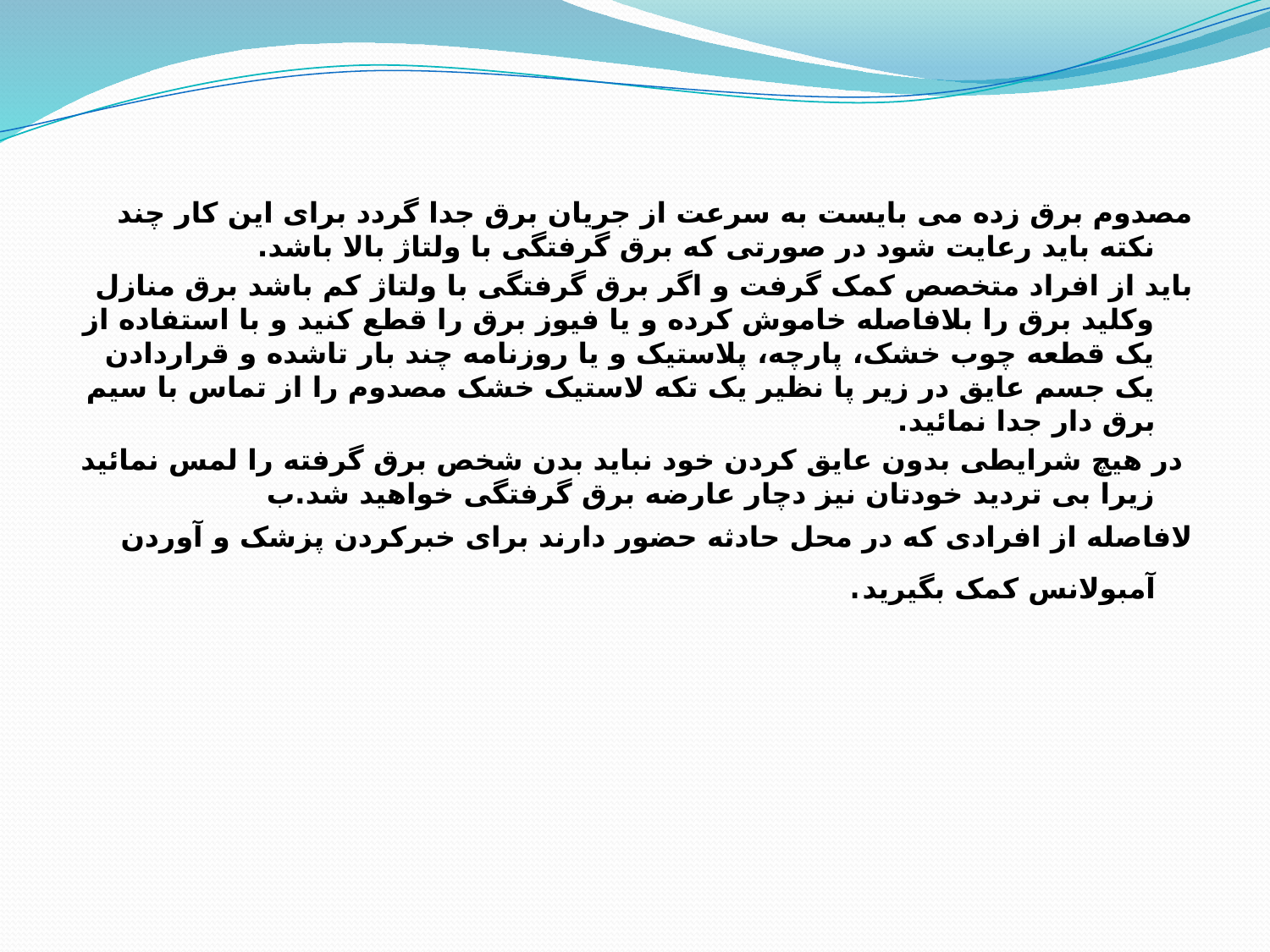

مصدوم برق زده می بایست به سرعت از جریان برق جدا گردد برای این کار چند نکته باید رعایت شود در صورتی که برق گرفتگی با ولتاژ بالا باشد.
باید از افراد متخصص کمک گرفت و اگر برق گرفتگی با ولتاژ کم باشد برق منازل وکلید برق را بلافاصله خاموش کرده و یا فیوز برق را قطع کنید و با استفاده از یک قطعه چوب خشک، پارچه، پلاستیک و یا روزنامه چند بار تاشده و قراردادن یک جسم عایق در زیر پا نظیر یک تکه لاستیک خشک مصدوم را از تماس با سیم برق دار جدا نمائید.
 در هیچ شرایطی بدون عایق کردن خود نباید بدن شخص برق گرفته را لمس نمائید زیرا بی تردید خودتان نیز دچار عارضه برق گرفتگی خواهید شد.ب
لافاصله از افرادی که در محل حادثه حضور دارند برای خبرکردن پزشک و آوردن آمبولانس کمک بگیرید.